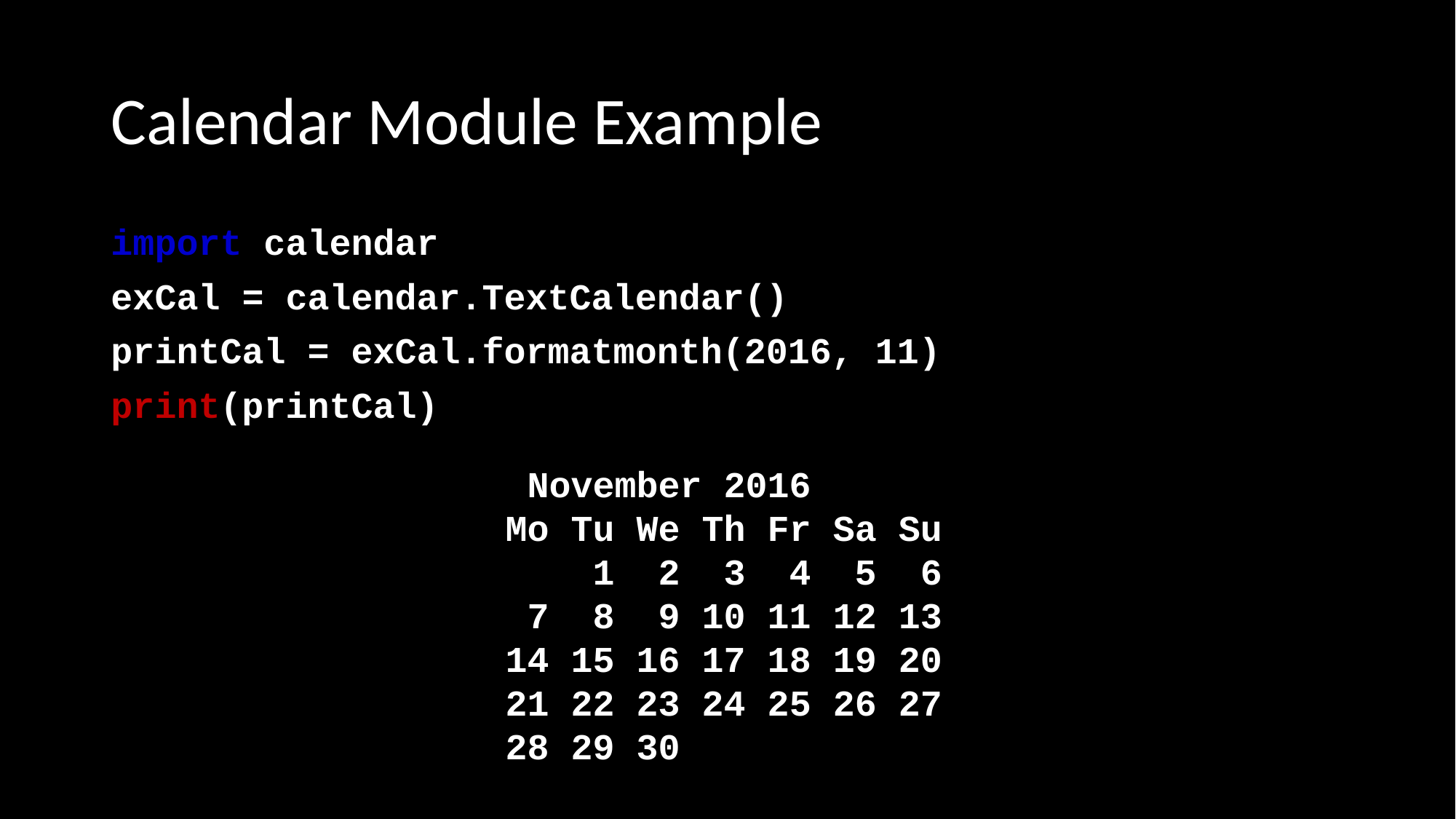

# Calendar Module Example
import calendar
exCal = calendar.TextCalendar()
printCal = exCal.formatmonth(2016, 11)
print(printCal)

 November 2016
Mo Tu We Th Fr Sa Su
    1  2  3  4  5  6
 7  8  9 10 11 12 13
14 15 16 17 18 19 20
21 22 23 24 25 26 27
28 29 30